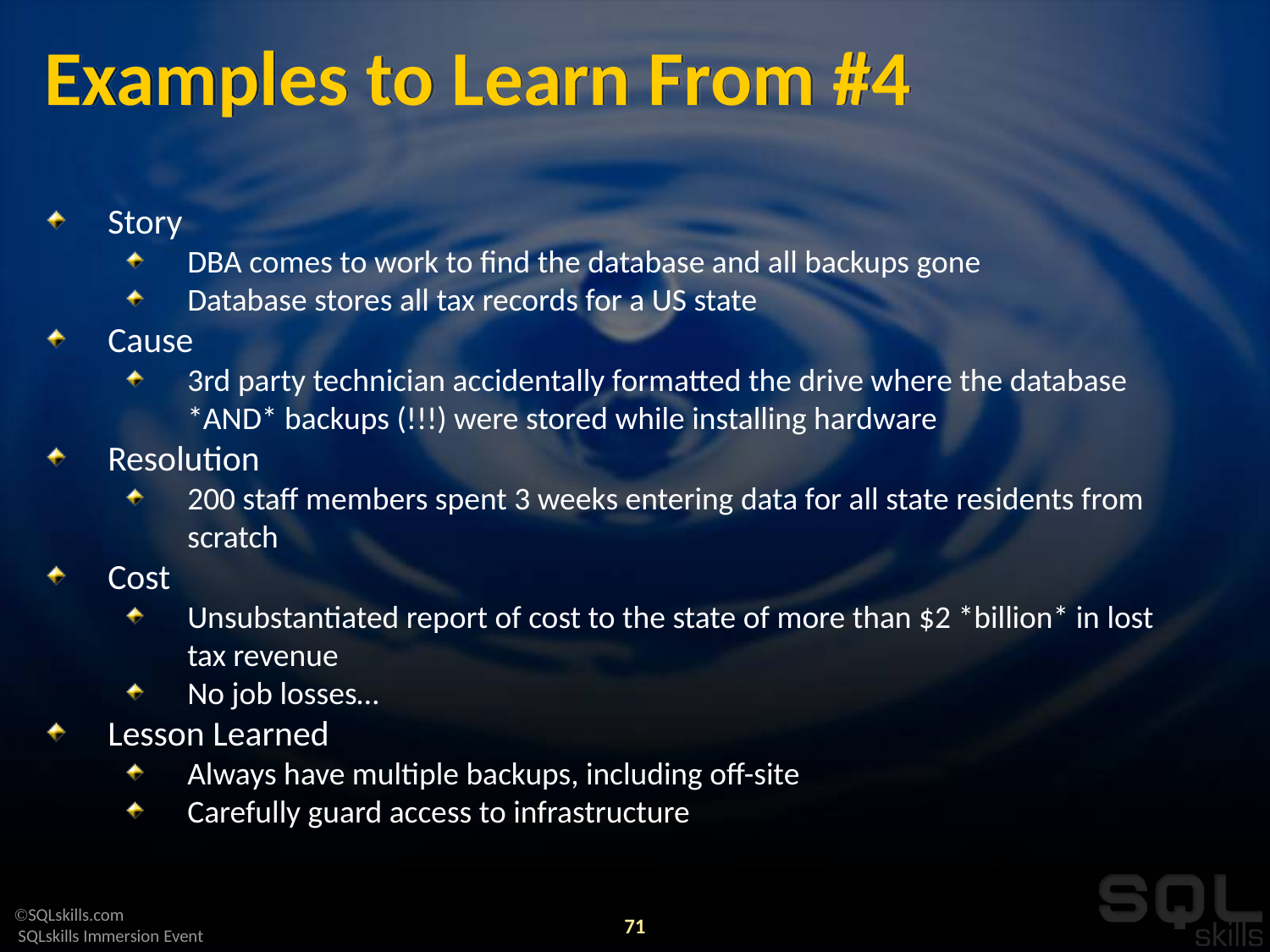

# Examples to Learn From #4
Story
DBA comes to work to find the database and all backups gone
Database stores all tax records for a US state
Cause
3rd party technician accidentally formatted the drive where the database *AND* backups (!!!) were stored while installing hardware
Resolution
200 staff members spent 3 weeks entering data for all state residents from scratch
Cost
Unsubstantiated report of cost to the state of more than $2 *billion* in lost tax revenue
No job losses…
Lesson Learned
Always have multiple backups, including off-site
Carefully guard access to infrastructure
71